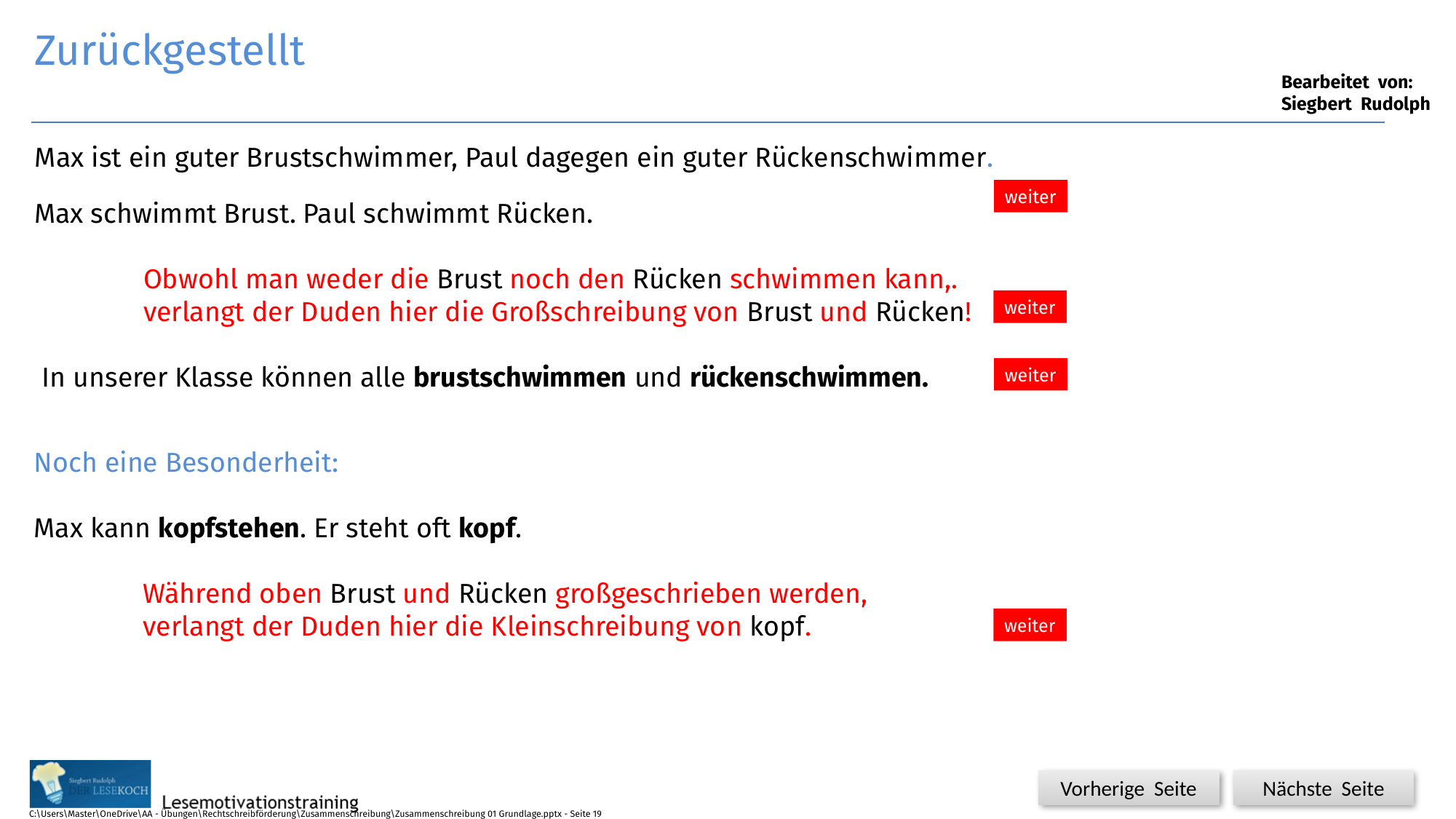

Zurückgestellt
Max ist ein guter Brustschwimmer, Paul dagegen ein guter Rückenschwimmer.
weiter
Max schwimmt Brust. Paul schwimmt Rücken.

	Obwohl man weder die Brust noch den Rücken schwimmen kann,.
	verlangt der Duden hier die Großschreibung von Brust und Rücken!
weiter
In unserer Klasse können alle brustschwimmen und rückenschwimmen.
weiter
Noch eine Besonderheit:

Max kann kopfstehen. Er steht oft kopf.

	Während oben Brust und Rücken großgeschrieben werden,
	verlangt der Duden hier die Kleinschreibung von kopf.
weiter
C:\Users\Master\OneDrive\AA - Übungen\Rechtschreibförderung\Zusammenschreibung\Zusammenschreibung 01 Grundlage.pptx - Seite 19